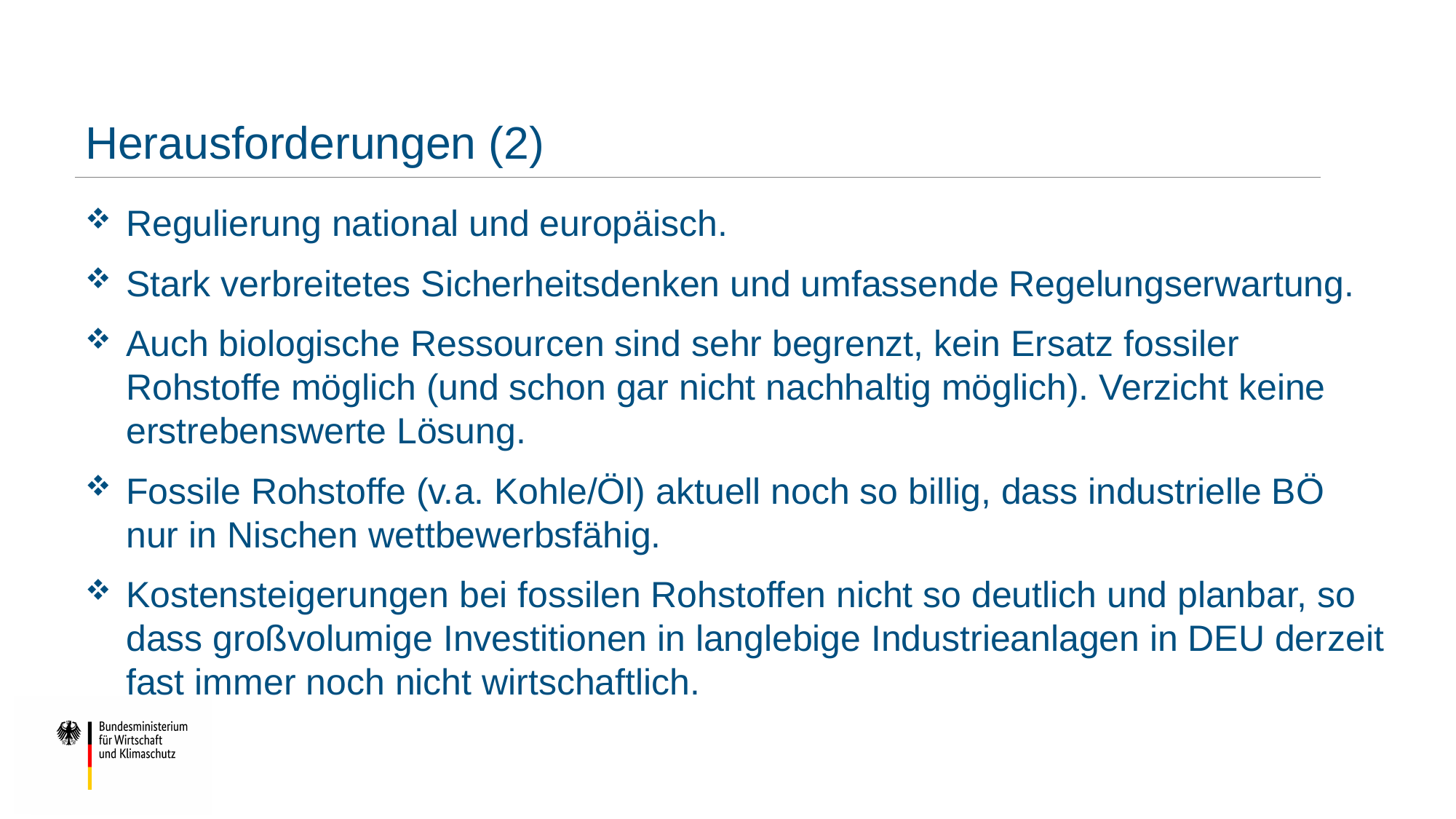

# Herausforderungen (2)
Regulierung national und europäisch.
Stark verbreitetes Sicherheitsdenken und umfassende Regelungserwartung.
Auch biologische Ressourcen sind sehr begrenzt, kein Ersatz fossiler Rohstoffe möglich (und schon gar nicht nachhaltig möglich). Verzicht keine erstrebenswerte Lösung.
Fossile Rohstoffe (v.a. Kohle/Öl) aktuell noch so billig, dass industrielle BÖ nur in Nischen wettbewerbsfähig.
Kostensteigerungen bei fossilen Rohstoffen nicht so deutlich und planbar, so dass großvolumige Investitionen in langlebige Industrieanlagen in DEU derzeit fast immer noch nicht wirtschaftlich.